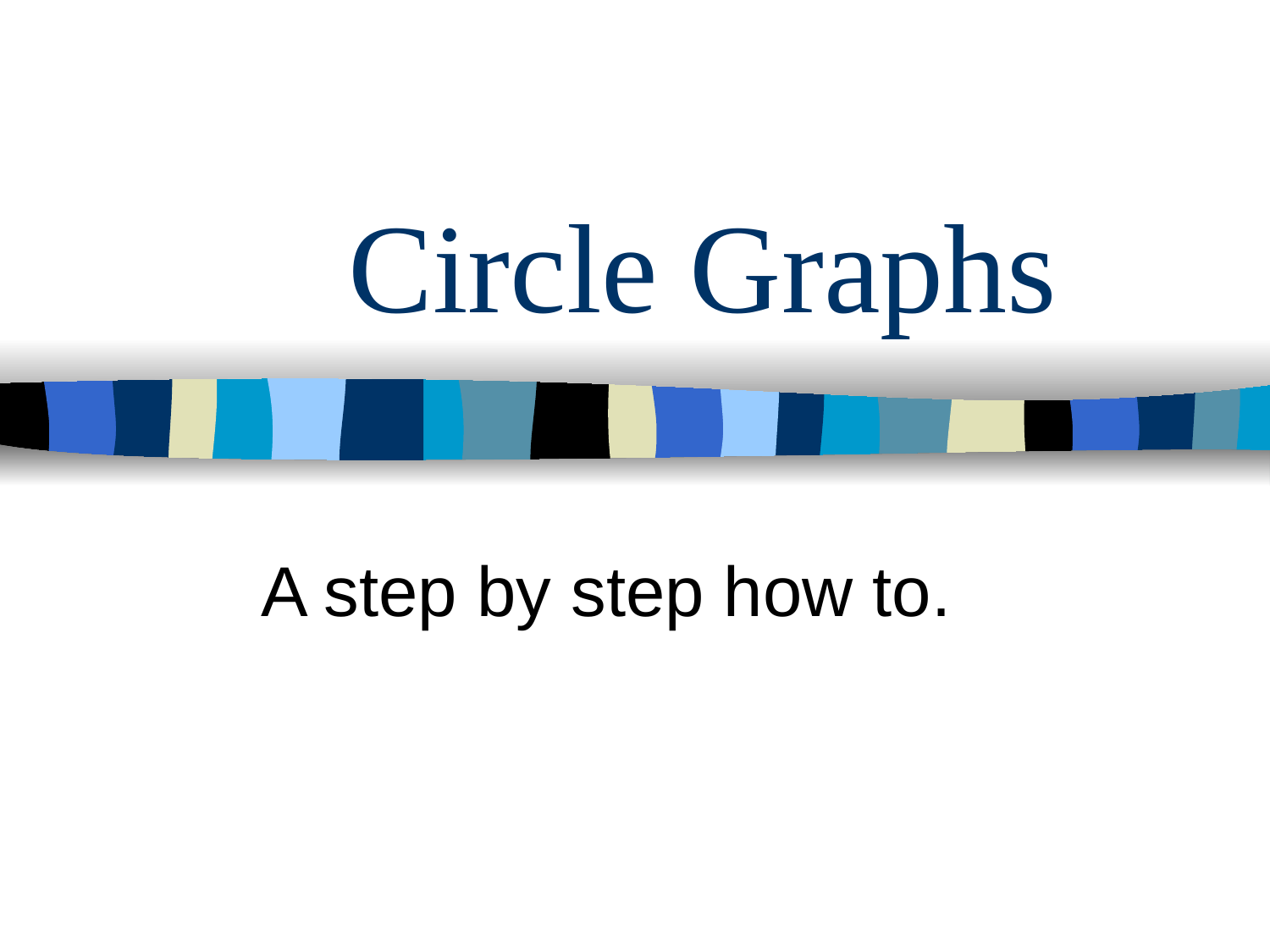

# Circle Graphs
A step by step how to.